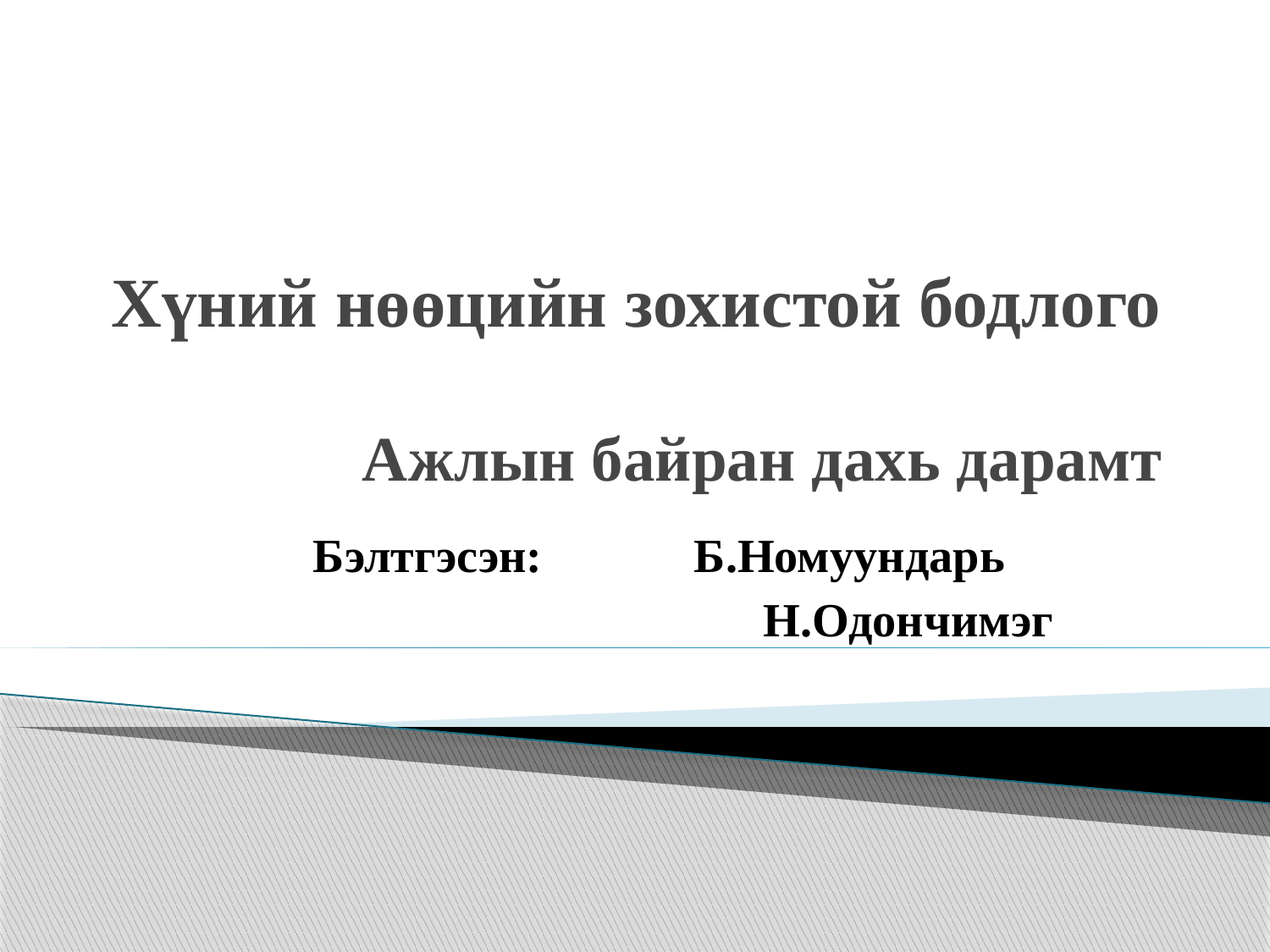

# Хүний нөөцийн зохистой бодлого Ажлын байран дахь дарамт
	Бэлтгэсэн:		Б.Номуундарь
	 Н.Одончимэг